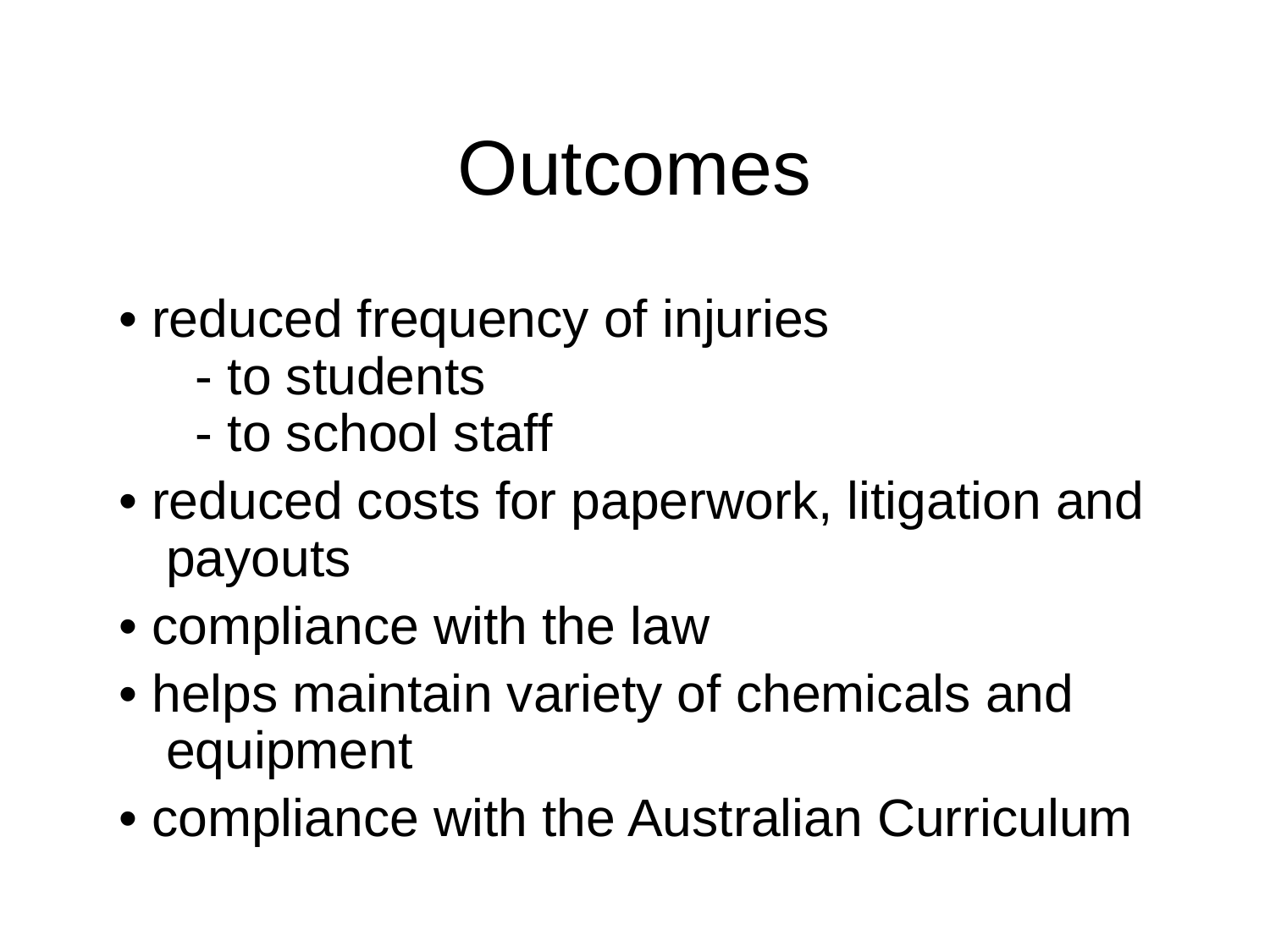

# Outcomes
• reduced frequency of injuries
  - to students
  - to school staff
• reduced costs for paperwork, litigation and payouts
• compliance with the law
• helps maintain variety of chemicals and equipment
• compliance with the Australian Curriculum